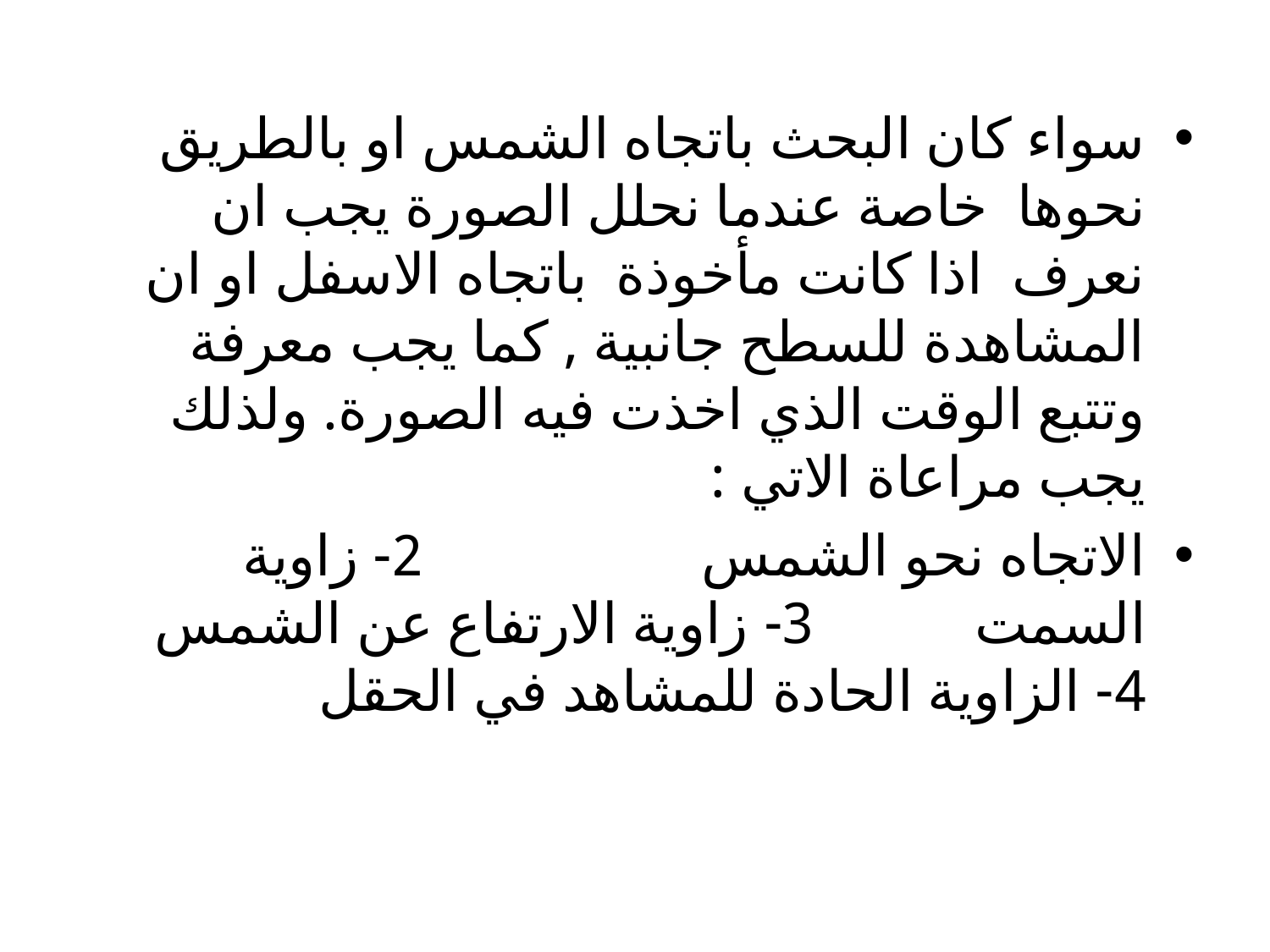

سواء كان البحث باتجاه الشمس او بالطريق نحوها  خاصة عندما نحلل الصورة يجب ان نعرف  اذا كانت مأخوذة  باتجاه الاسفل او ان المشاهدة للسطح جانبية , كما يجب معرفة وتتبع الوقت الذي اخذت فيه الصورة. ولذلك يجب مراعاة الاتي :
الاتجاه نحو الشمس                   2- زاوية السمت           3- زاوية الارتفاع عن الشمس      4- الزاوية الحادة للمشاهد في الحقل